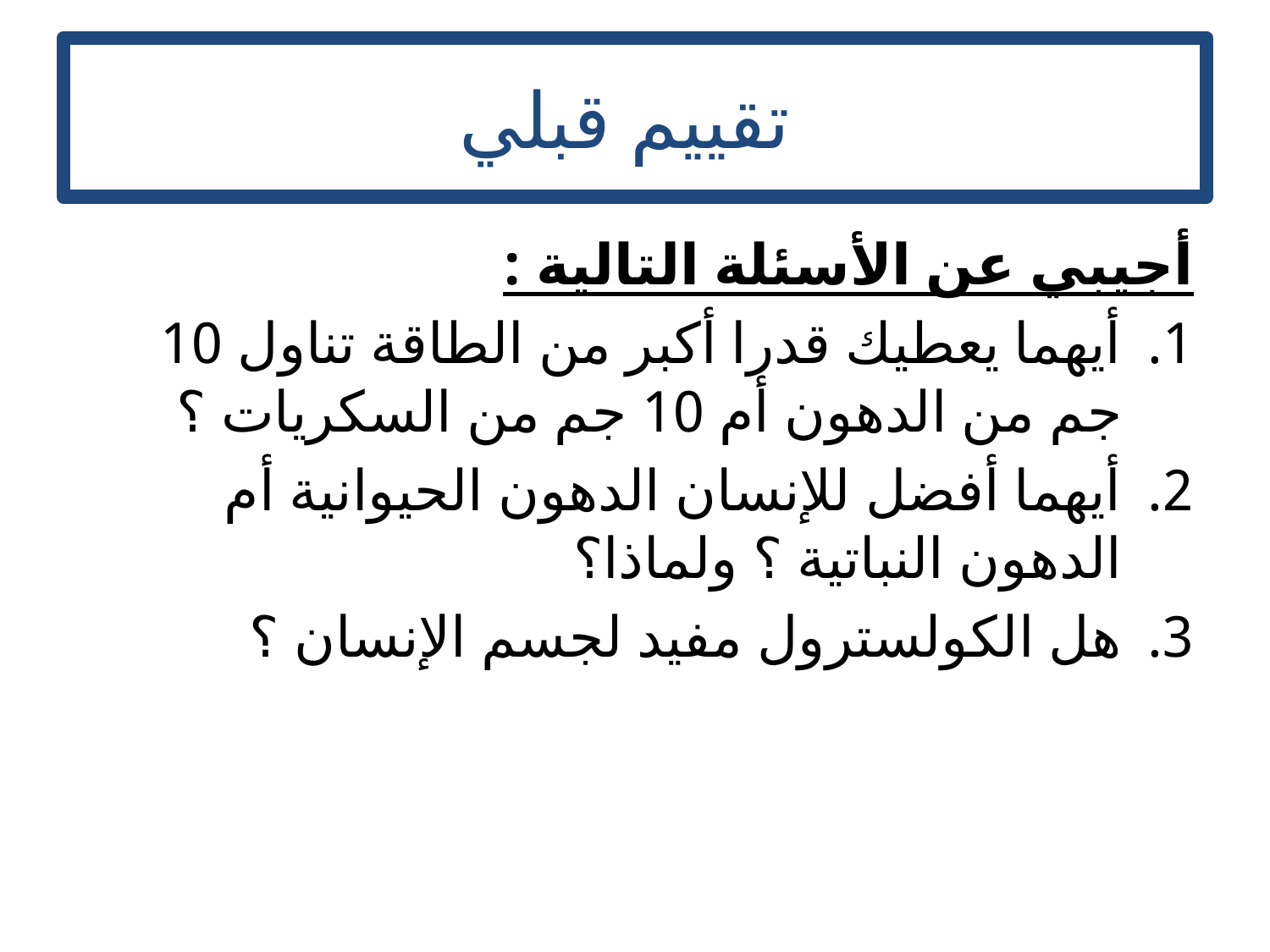

# تقييم قبلي
أجيبي عن الأسئلة التالية :
أيهما يعطيك قدرا أكبر من الطاقة تناول 10 جم من الدهون أم 10 جم من السكريات ؟
أيهما أفضل للإنسان الدهون الحيوانية أم الدهون النباتية ؟ ولماذا؟
هل الكولسترول مفيد لجسم الإنسان ؟